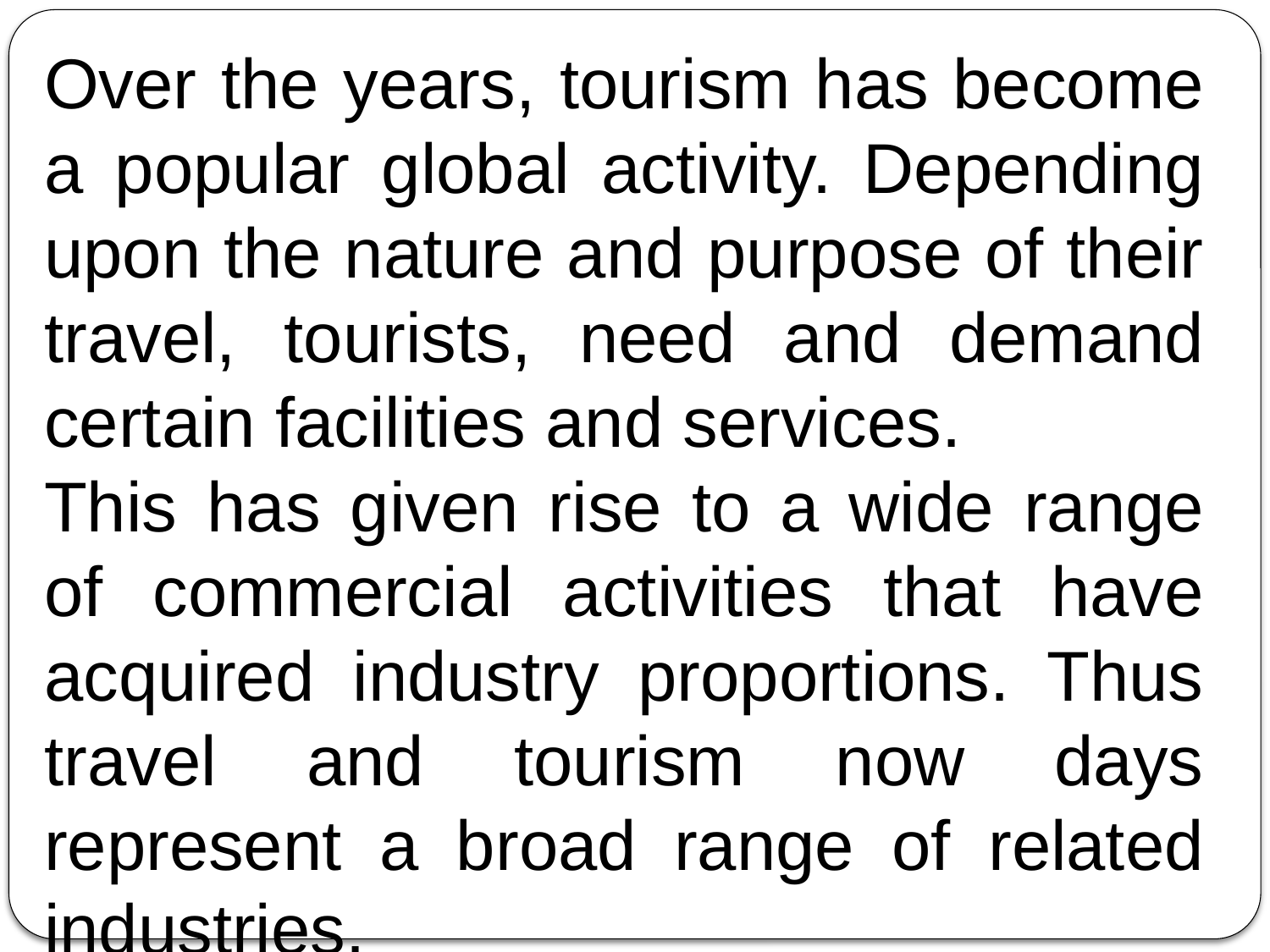

Over the years, tourism has become a popular global activity. Depending upon the nature and purpose of their travel, tourists, need and demand certain facilities and services.
This has given rise to a wide range of commercial activities that have acquired industry proportions. Thus travel and tourism now days represent a broad range of related industries.